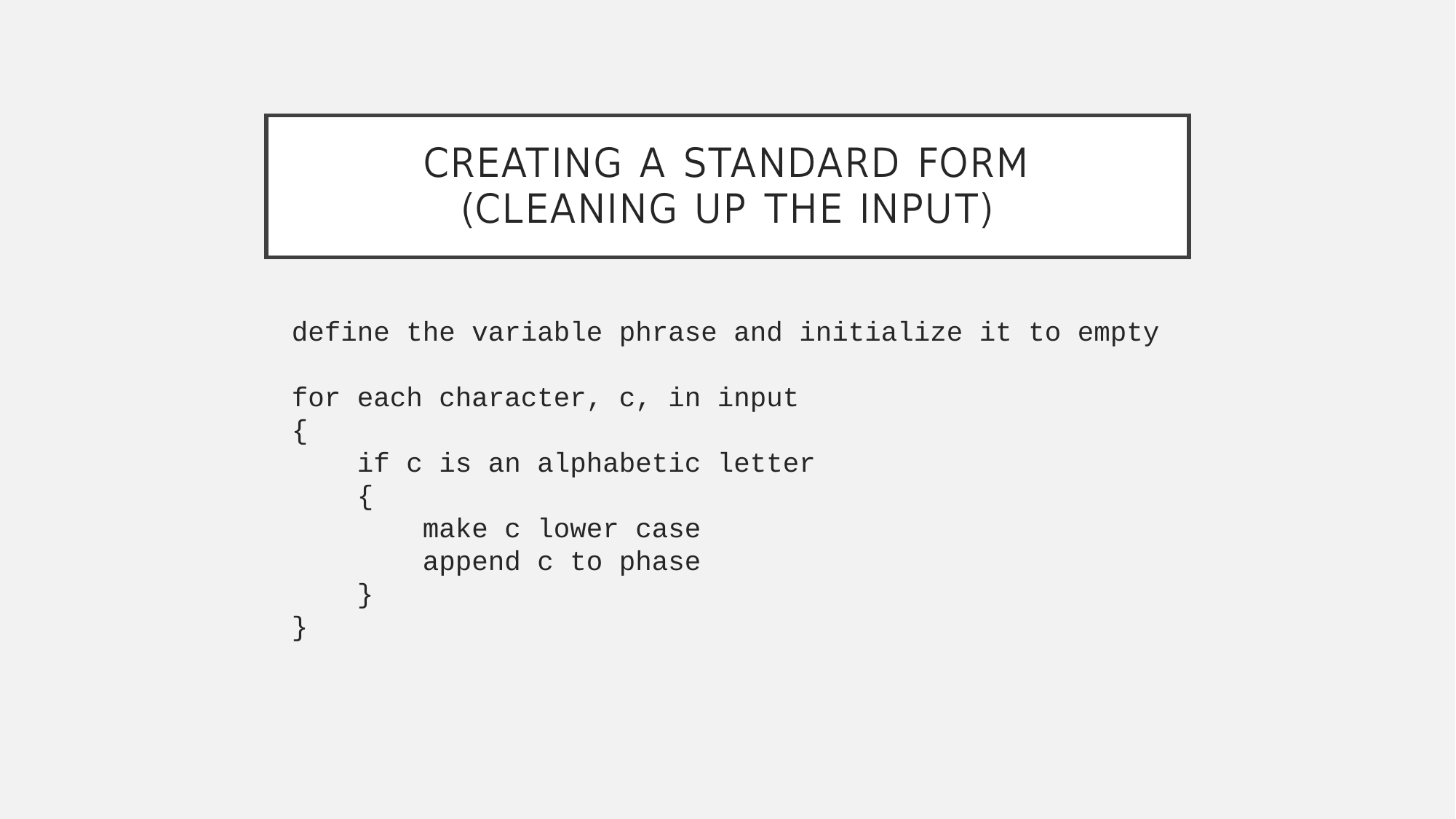

# Creating a Standard form (Cleaning up the input)
define the variable phrase and initialize it to empty

for each character, c, in input
{
    if c is an alphabetic letter
    {
        make c lower case
        append c to phase
    }
}